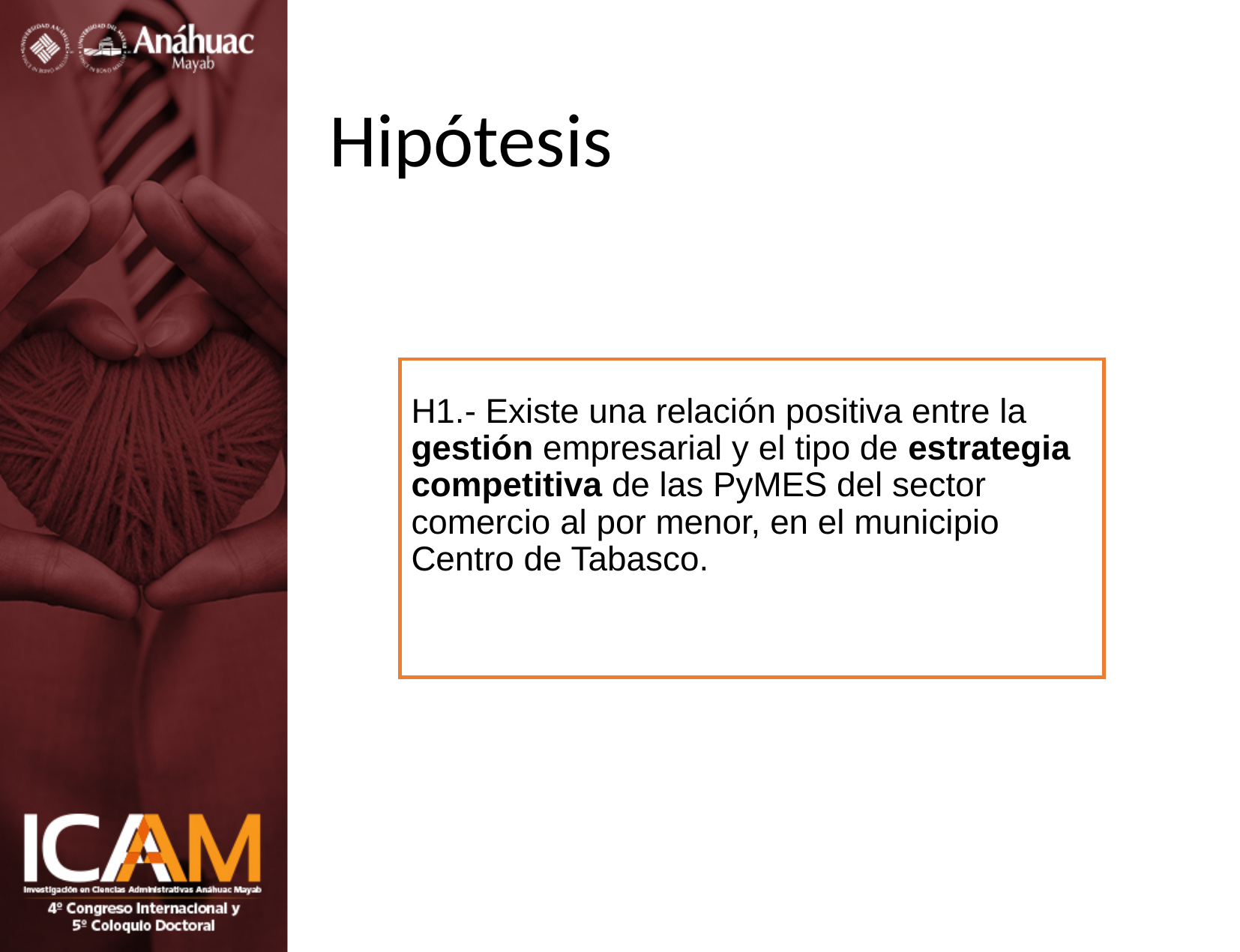

# Hipótesis
H1.- Existe una relación positiva entre la gestión empresarial y el tipo de estrategia competitiva de las PyMES del sector comercio al por menor, en el municipio Centro de Tabasco.